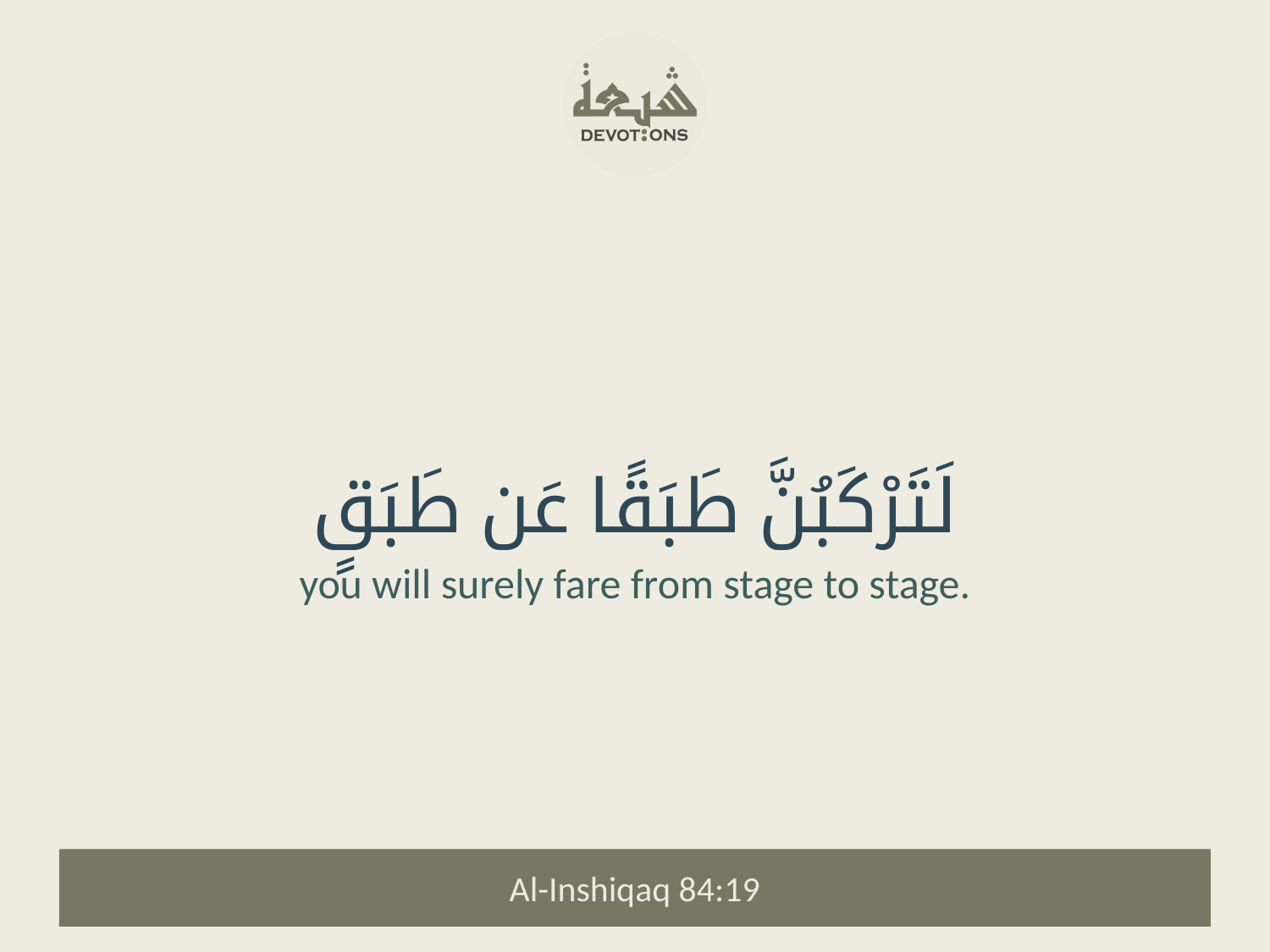

لَتَرْكَبُنَّ طَبَقًا عَن طَبَقٍ
you will surely fare from stage to stage.
Al-Inshiqaq 84:19